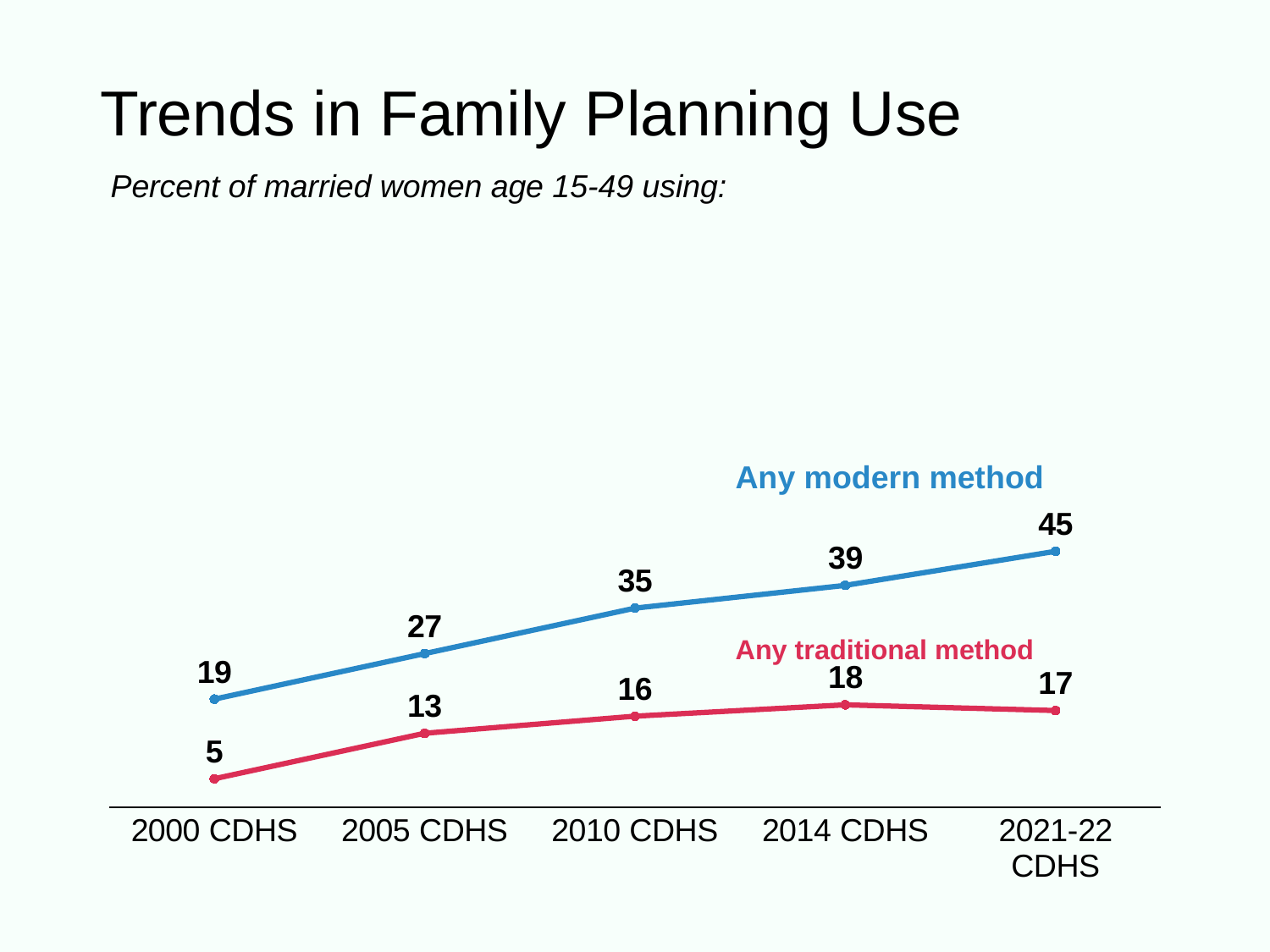

# Trends in Family Planning Use
Percent of married women age 15-49 using:

### Chart

| Category | Any modern method | Any traditional method |
|---|---|---|
| 2000 CDHS | 19.0 | 5.0 |
| 2005 CDHS | 27.0 | 13.0 |
| 2010 CDHS | 35.0 | 16.0 |
| 2014 CDHS | 39.0 | 18.0 |
| 2021-22 CDHS | 45.0 | 17.0 |
Any modern method
Any traditional method